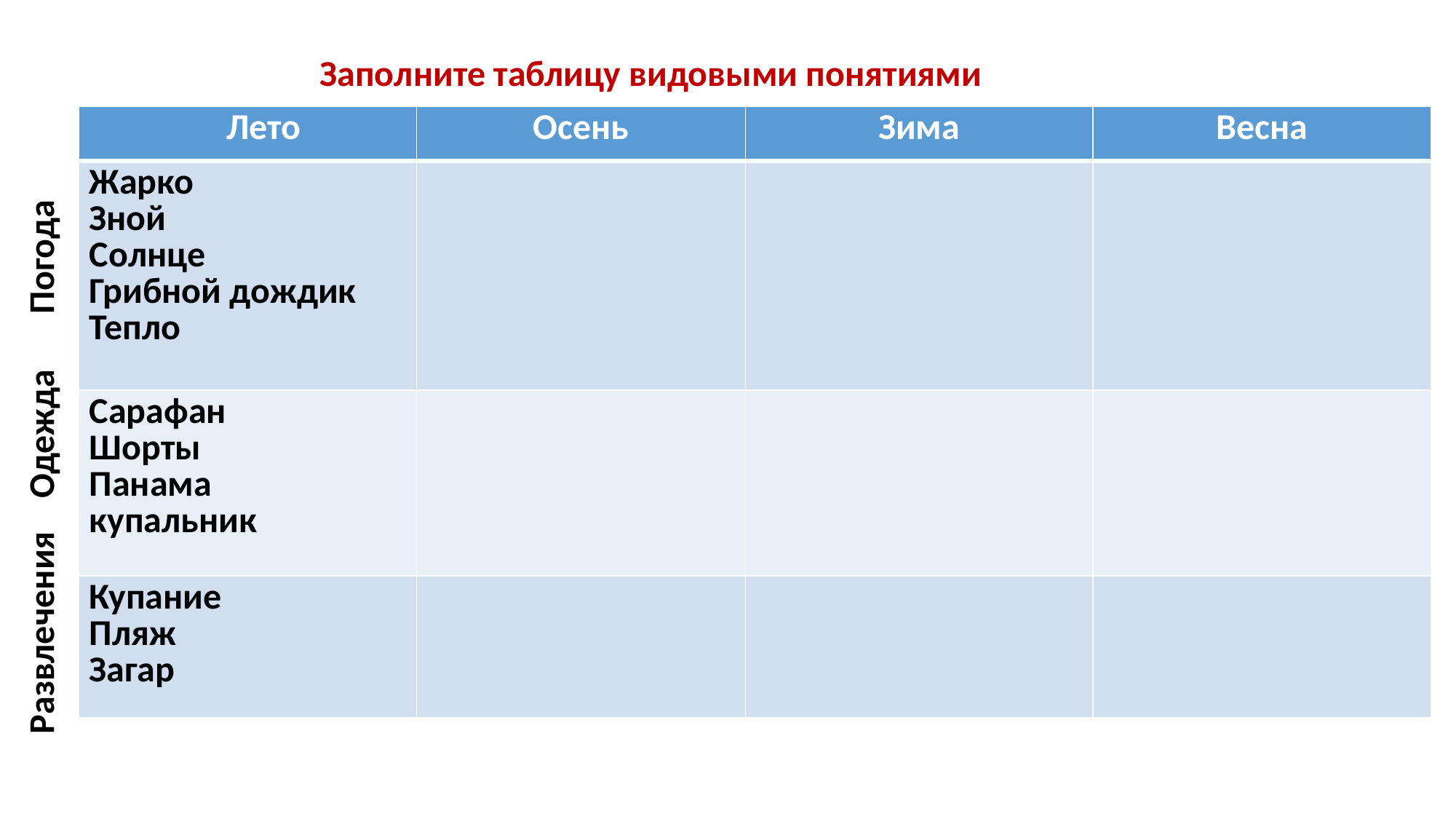

Заполните таблицу видовыми понятиями
| Лето | Осень | Зима | Весна |
| --- | --- | --- | --- |
| Жарко Зной Солнце Грибной дождик Тепло |  |  |  |
| Сарафан Шорты Панама купальник |  |  |  |
| Купание Пляж Загар |  |  |  |
Погода
Одежда
Развлечения